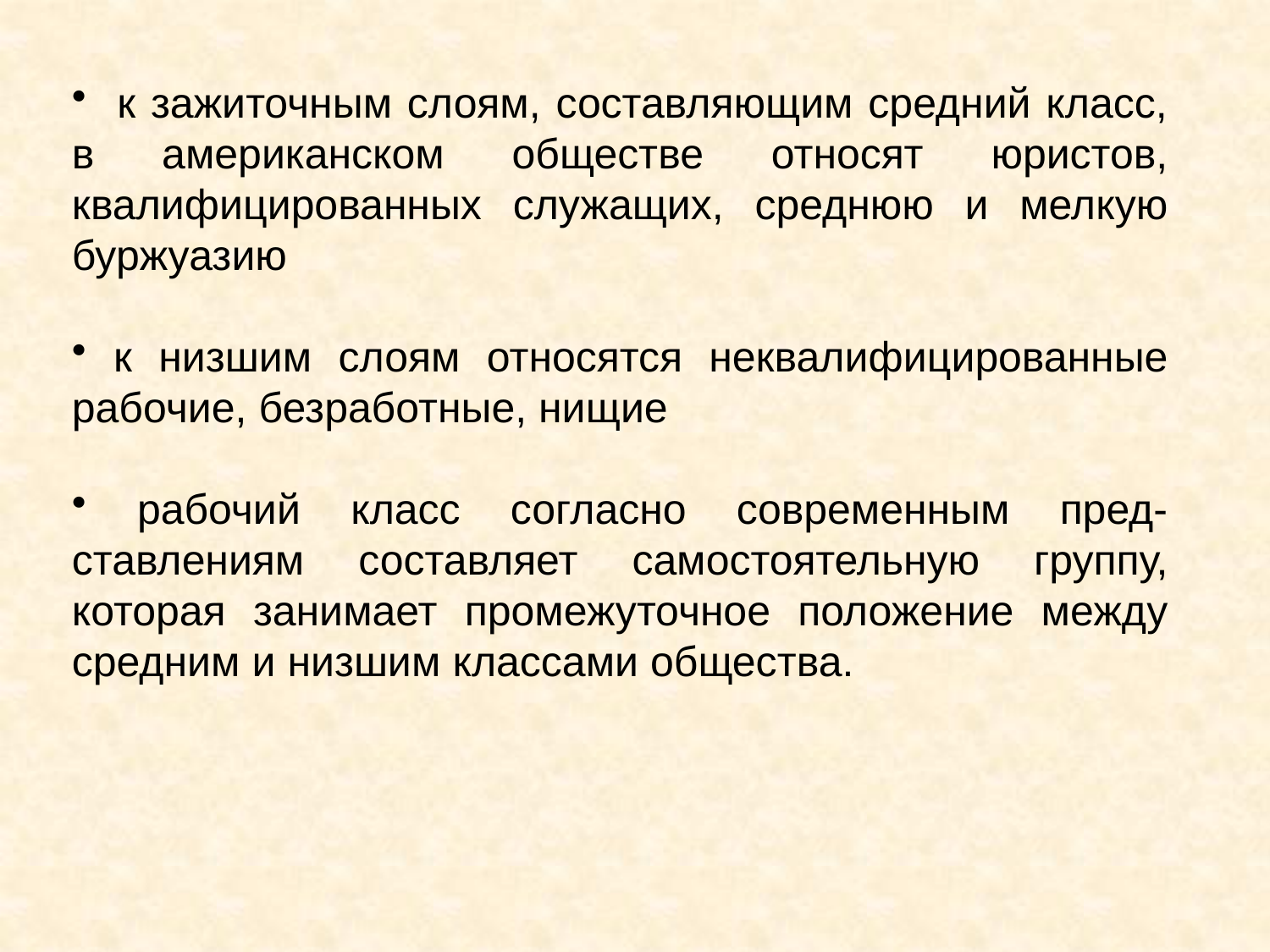

к зажиточным слоям, составляющим средний класс, в американском обществе относят юристов, квалифицированных служащих, среднюю и мелкую буржуазию

 к низшим слоям относятся неквалифицированные рабочие, безработные, нищие

 рабочий класс согласно современным пред-ставлениям составляет самостоятельную группу, которая занимает промежуточное положение между средним и низшим классами общества.